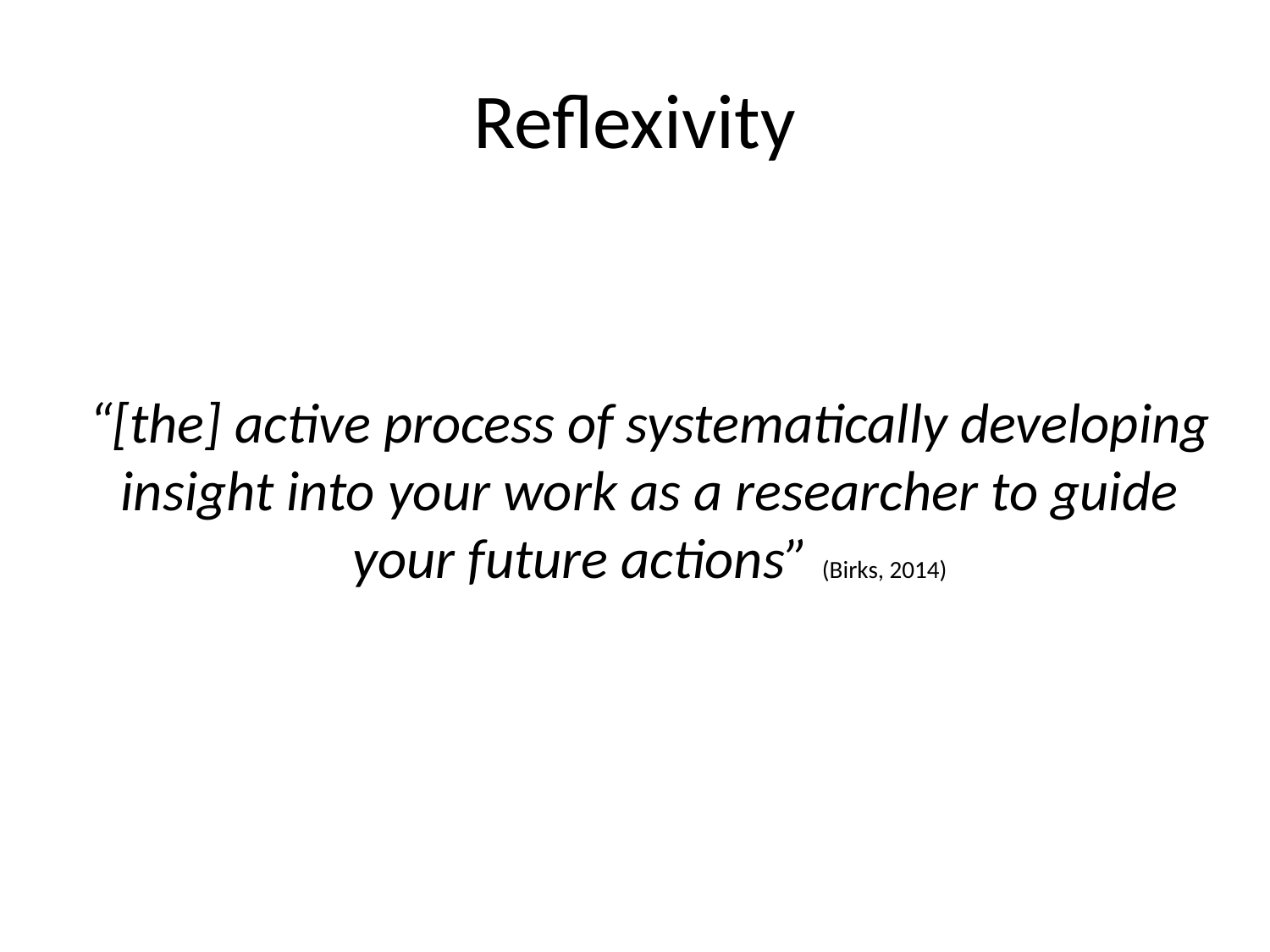

# Reflexivity

“[the] active process of systematically developing insight into your work as a researcher to guide your future actions” (Birks, 2014)